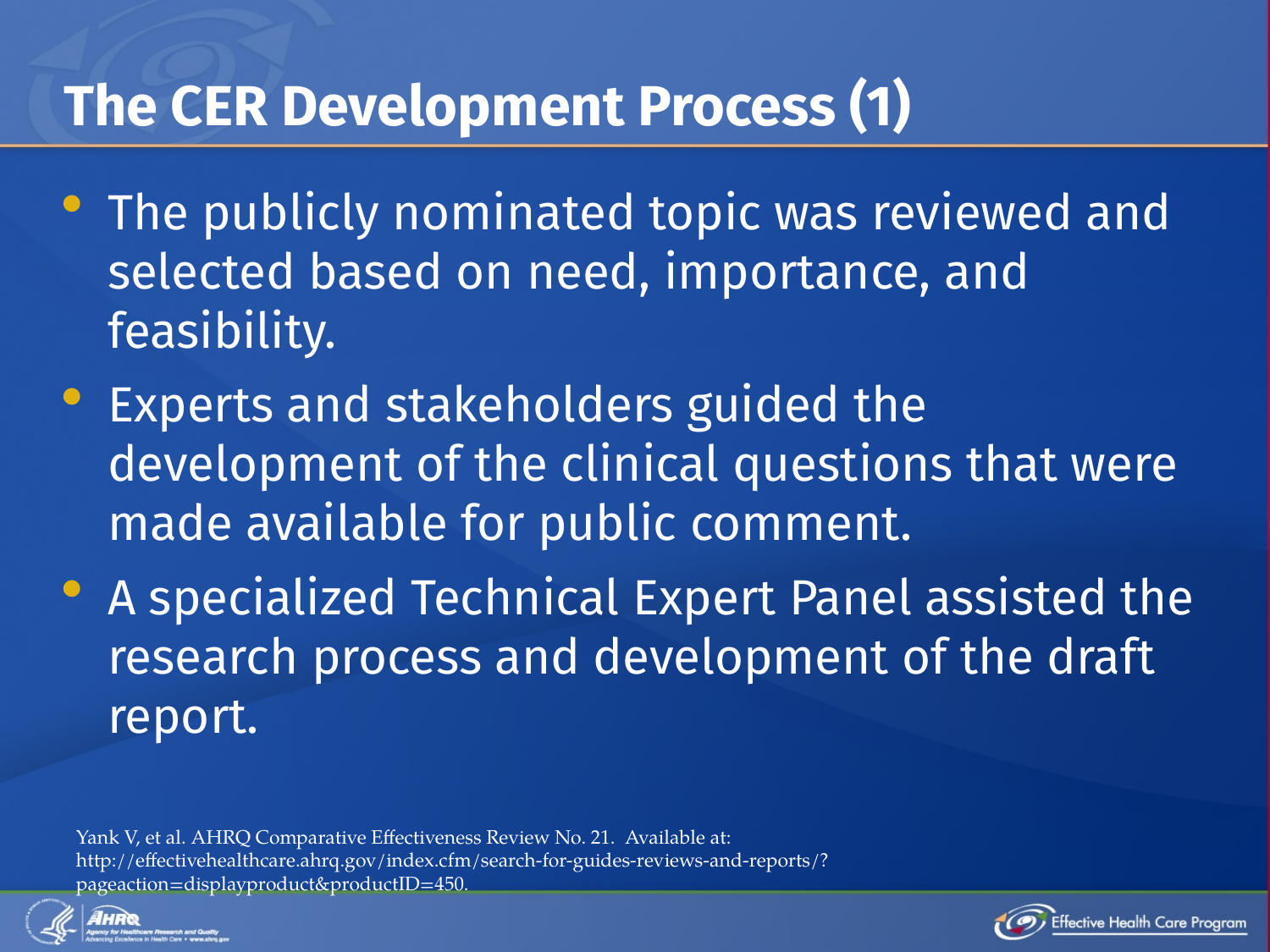

# The CER Development Process (1)
The publicly nominated topic was reviewed and selected based on need, importance, and feasibility.
Experts and stakeholders guided the development of the clinical questions that were made available for public comment.
A specialized Technical Expert Panel assisted the research process and development of the draft report.
Yank V, et al. AHRQ Comparative Effectiveness Review No. 21.  Available at:   http://effectivehealthcare.ahrq.gov/index.cfm/search-for-guides-reviews-and-reports/?pageaction=displayproduct&productID=450.